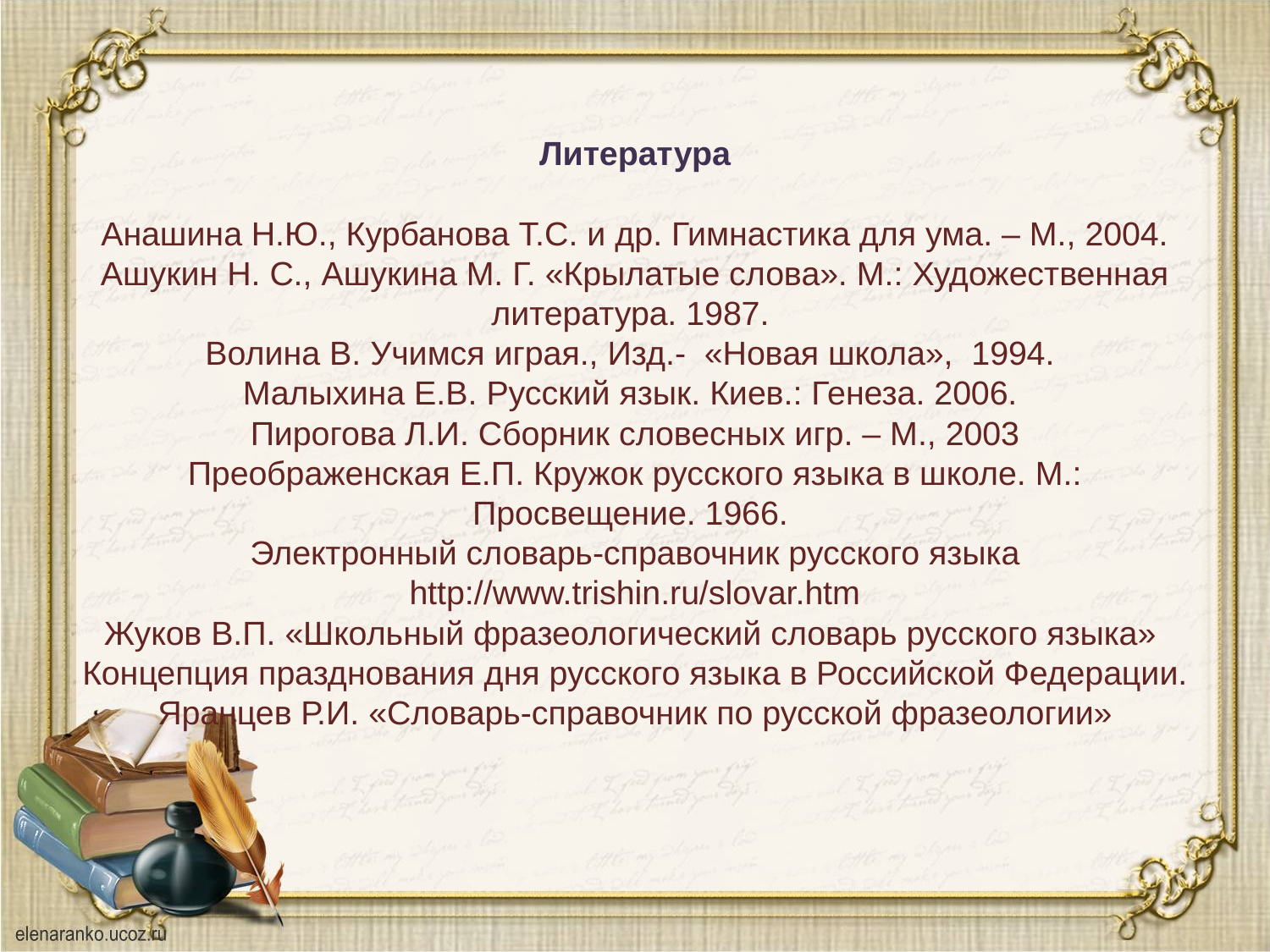

# Литература Анашина Н.Ю., Курбанова Т.С. и др. Гимнастика для ума. – М., 2004. Ашукин Н. С., Ашукина М. Г. «Крылатые слова». М.: Художественная литература. 1987. Волина В. Учимся играя., Изд.-  «Новая школа»,  1994. Малыхина Е.В. Русский язык. Киев.: Генеза. 2006. Пирогова Л.И. Сборник словесных игр. – М., 2003 Преображенская Е.П. Кружок русского языка в школе. М.: Просвещение. 1966. Электронный словарь-справочник русского языка http://www.trishin.ru/slovar.htm Жуков В.П. «Школьный фразеологический словарь русского языка» Концепция празднования дня русского языка в Российской Федерации. Яранцев Р.И. «Словарь-справочник по русской фразеологии»